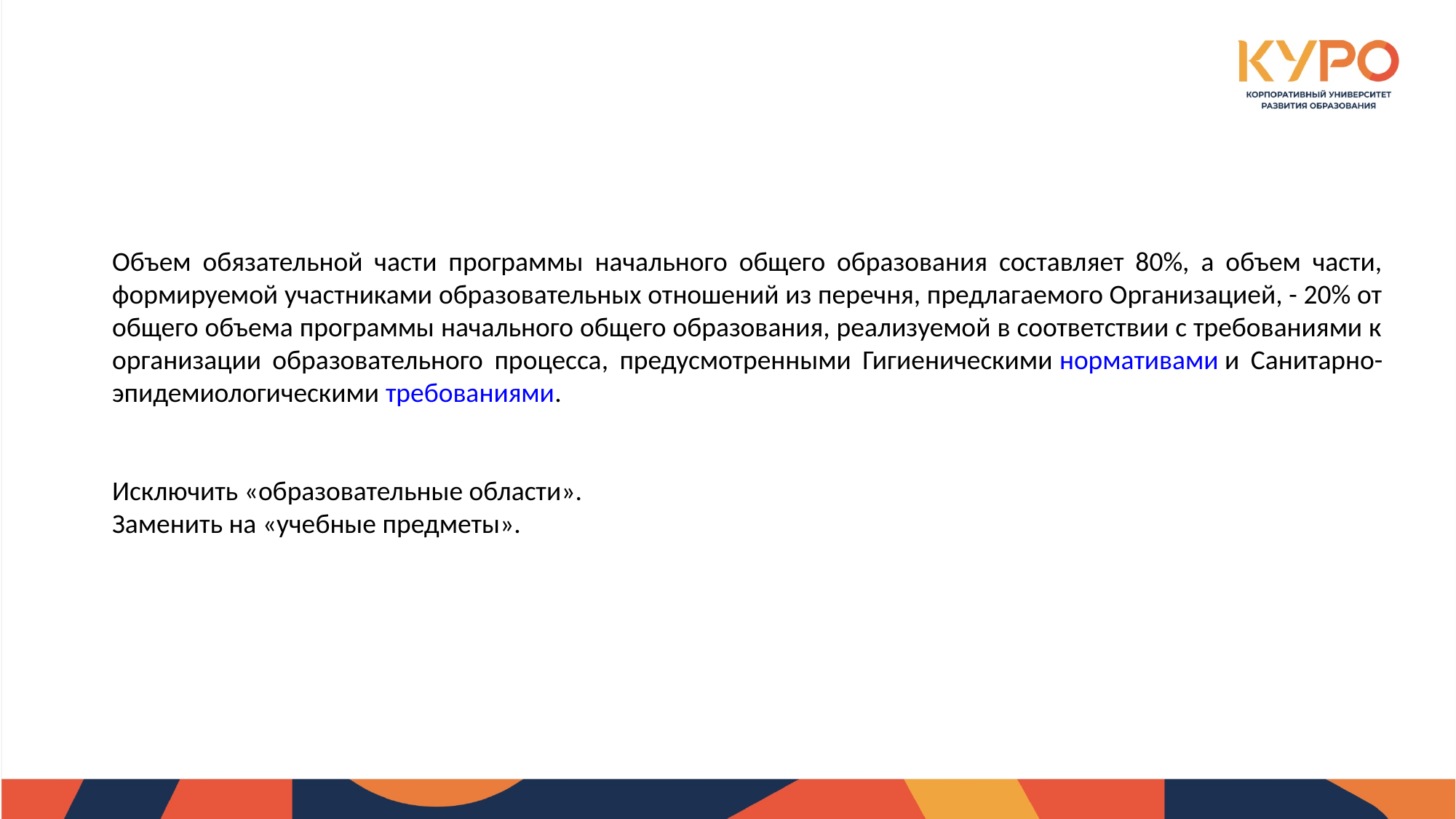

Объем обязательной части программы начального общего образования составляет 80%, а объем части, формируемой участниками образовательных отношений из перечня, предлагаемого Организацией, - 20% от общего объема программы начального общего образования, реализуемой в соответствии с требованиями к организации образовательного процесса, предусмотренными Гигиеническими нормативами и Санитарно-эпидемиологическими требованиями.

Исключить «образовательные области».
Заменить на «учебные предметы».